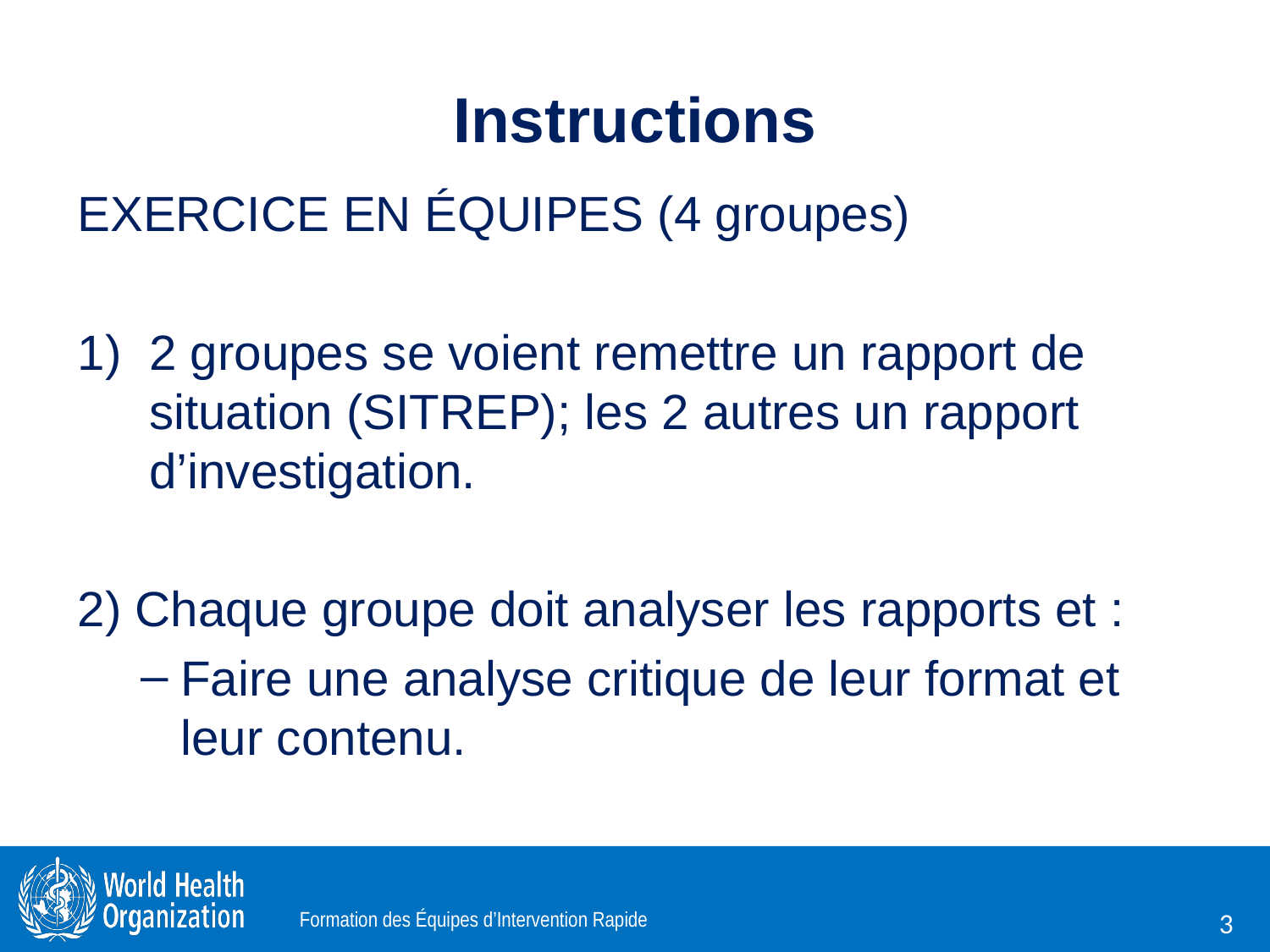

# Instructions
EXERCICE EN ÉQUIPES (4 groupes)

2 groupes se voient remettre un rapport de situation (SITREP); les 2 autres un rapport d’investigation.

2) Chaque groupe doit analyser les rapports et :
Faire une analyse critique de leur format et leur contenu.